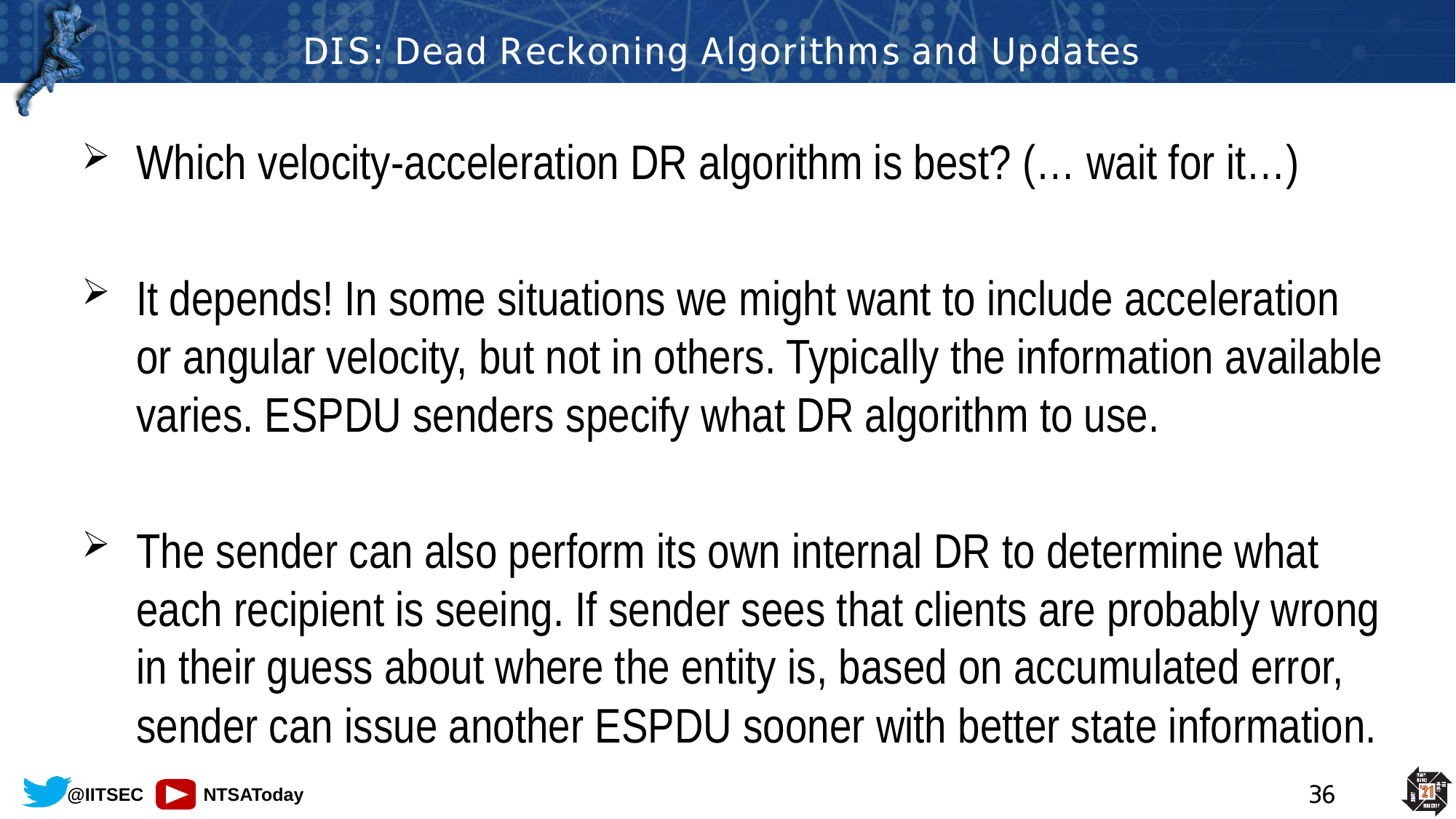

# DIS: Dead Reckoning Algorithms and Updates
Which velocity-acceleration DR algorithm is best? (… wait for it…)

It depends! In some situations we might want to include acceleration or angular velocity, but not in others. Typically the information available varies. ESPDU senders specify what DR algorithm to use.

The sender can also perform its own internal DR to determine what each recipient is seeing. If sender sees that clients are probably wrong in their guess about where the entity is, based on accumulated error, sender can issue another ESPDU sooner with better state information.
36